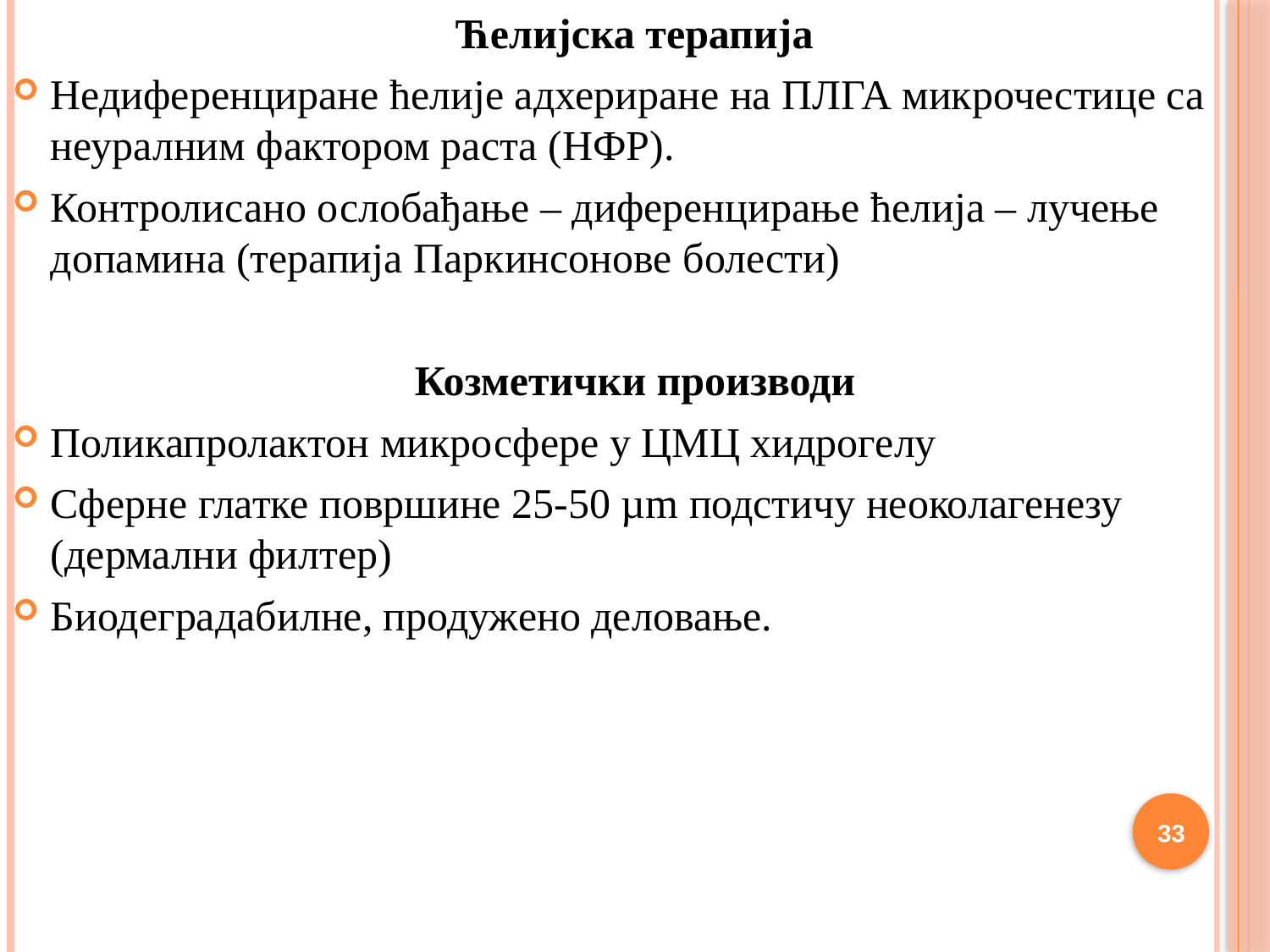

Ћелијска терапија
Недиференциране ћелије адхериране на ПЛГА микрочестице са неуралним фактором раста (НФР).
Контролисано ослобађање – диференцирање ћелија – лучење допамина (терапија Паркинсонове болести)

Козметички производи
Поликапролактон микросфере у ЦМЦ хидрогелу
Сферне глатке површине 25-50 µm подстичу неоколагенезу (дермални филтер)
Биодеградабилне, продужено деловање.

33